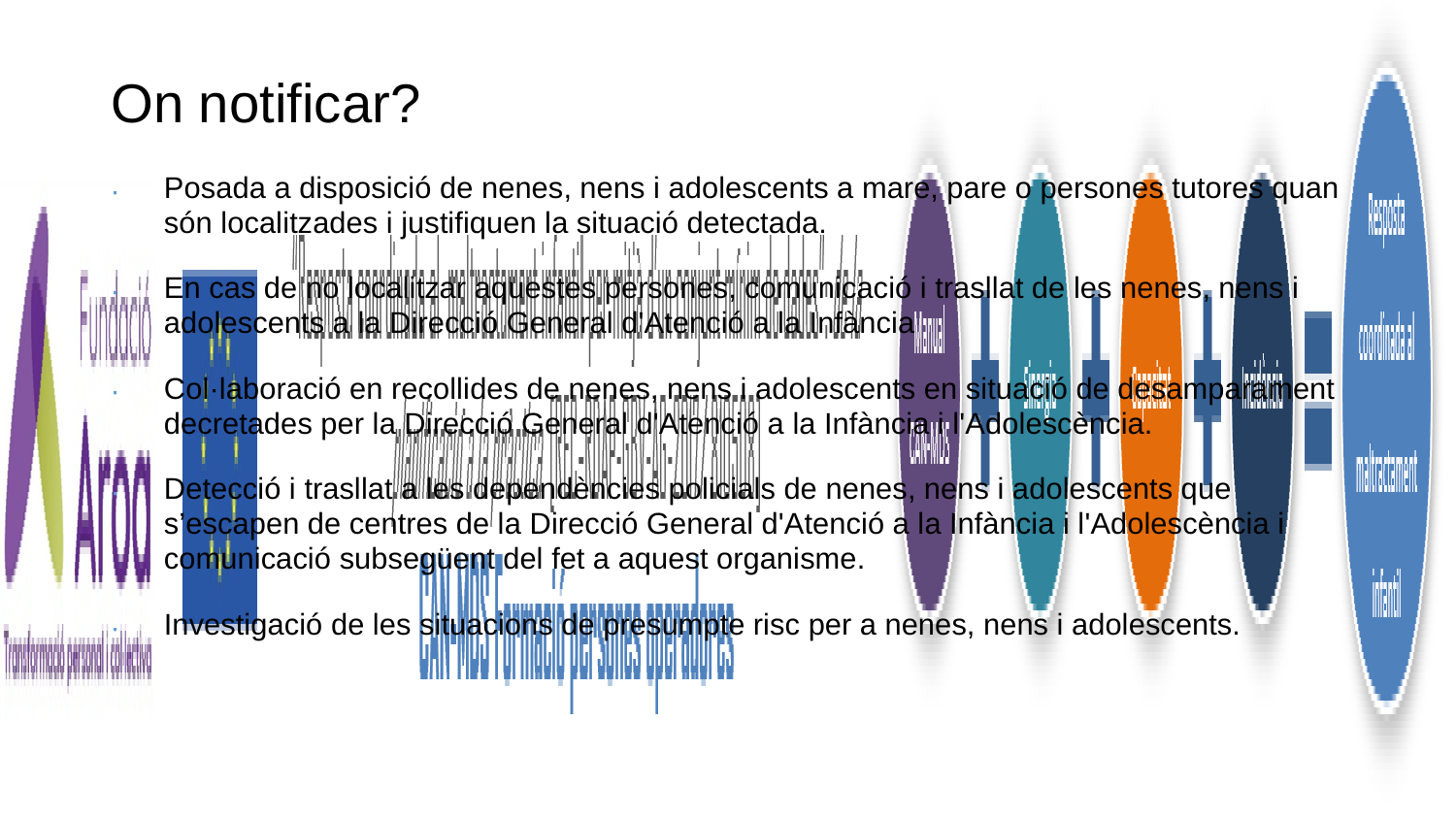

# On notificar?
Posada a disposició de nenes, nens i adolescents a mare, pare o persones tutores quan són localitzades i justifiquen la situació detectada.
En cas de no localitzar aquestes persones, comunicació i trasllat de les nenes, nens i adolescents a la Direcció General d'Atenció a la Infància
Col·laboració en recollides de nenes, nens i adolescents en situació de desamparament decretades per la Direcció General d'Atenció a la Infància i l'Adolescència.
Detecció i trasllat a les dependències policials de nenes, nens i adolescents que s’escapen de centres de la Direcció General d'Atenció a la Infància i l'Adolescència i comunicació subsegüent del fet a aquest organisme.
Investigació de les situacions de presumpte risc per a nenes, nens i adolescents.